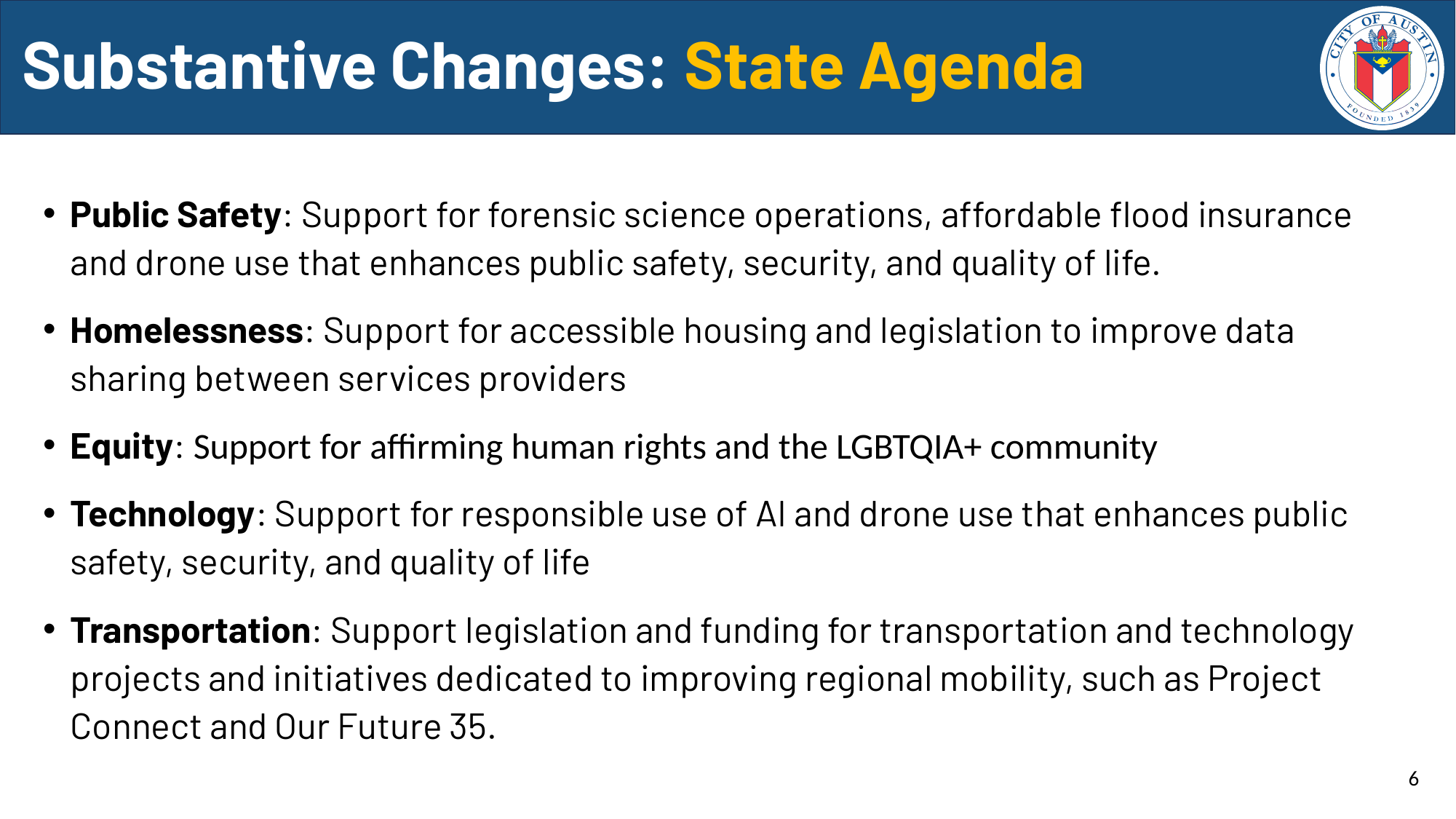

# Substantive Changes: State Agenda
Public Safety: Support for forensic science operations, affordable flood insurance and drone use that enhances public safety, security, and quality of life.

Homelessness: Support for accessible housing and legislation to improve data sharing between services providers

Equity: Support for affirming human rights and the LGBTQIA+ community

Technology: Support for responsible use of AI and drone use that enhances public safety, security, and quality of life

Transportation: Support legislation and funding for transportation and technology projects and initiatives dedicated to improving regional mobility, such as Project Connect and Our Future 35.
6